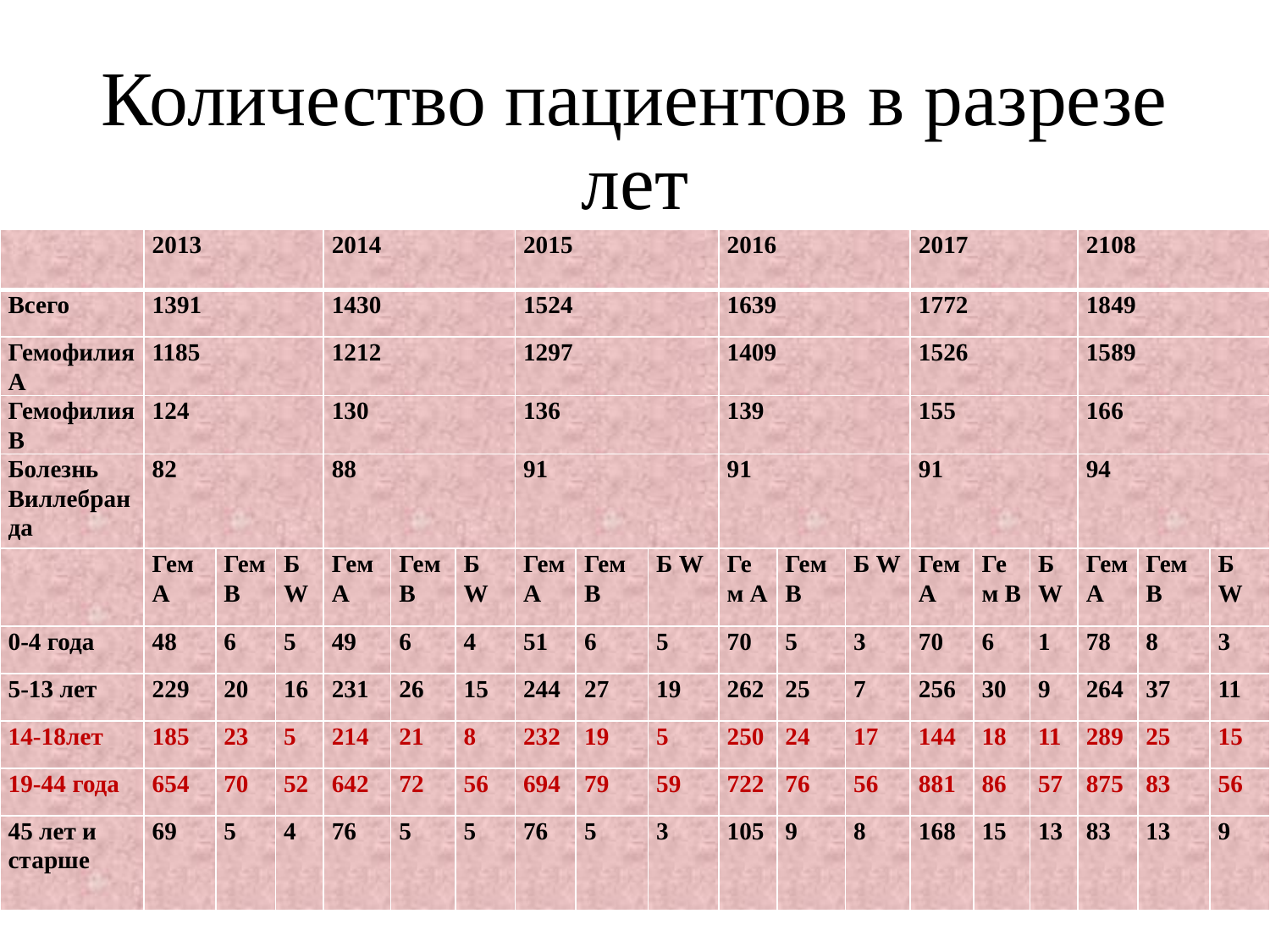

# Количество пациентов в разрезе лет
|  | 2013 |  |  | 2014 |  |  | 2015 |  |  | 2016 |  |  | 2017 |  |  | 2108 |  |  |
| --- | --- | --- | --- | --- | --- | --- | --- | --- | --- | --- | --- | --- | --- | --- | --- | --- | --- | --- |
| Всего | 1391 |  |  | 1430 |  |  | 1524 |  |  | 1639 |  |  | 1772 |  |  | 1849 |  |  |
| Гемофилия А | 1185 |  |  | 1212 |  |  | 1297 |  |  | 1409 |  |  | 1526 |  |  | 1589 |  |  |
| Гемофилия В | 124 |  |  | 130 |  |  | 136 |  |  | 139 |  |  | 155 |  |  | 166 |  |  |
| Болезнь Виллебранда | 82 |  |  | 88 |  |  | 91 |  |  | 91 |  |  | 91 |  |  | 94 |  |  |
|  | Гем А | Гем В | Б W | Гем А | Гем В | Б W | Гем А | Гем В | Б W | Гем А | Гем В | Б W | Гем А | Гем В | Б W | Гем А | Гем В | Б W |
| 0-4 года | 48 | 6 | 5 | 49 | 6 | 4 | 51 | 6 | 5 | 70 | 5 | 3 | 70 | 6 | 1 | 78 | 8 | 3 |
| 5-13 лет | 229 | 20 | 16 | 231 | 26 | 15 | 244 | 27 | 19 | 262 | 25 | 7 | 256 | 30 | 9 | 264 | 37 | 11 |
| 14-18лет | 185 | 23 | 5 | 214 | 21 | 8 | 232 | 19 | 5 | 250 | 24 | 17 | 144 | 18 | 11 | 289 | 25 | 15 |
| 19-44 года | 654 | 70 | 52 | 642 | 72 | 56 | 694 | 79 | 59 | 722 | 76 | 56 | 881 | 86 | 57 | 875 | 83 | 56 |
| 45 лет и старше | 69 | 5 | 4 | 76 | 5 | 5 | 76 | 5 | 3 | 105 | 9 | 8 | 168 | 15 | 13 | 83 | 13 | 9 |